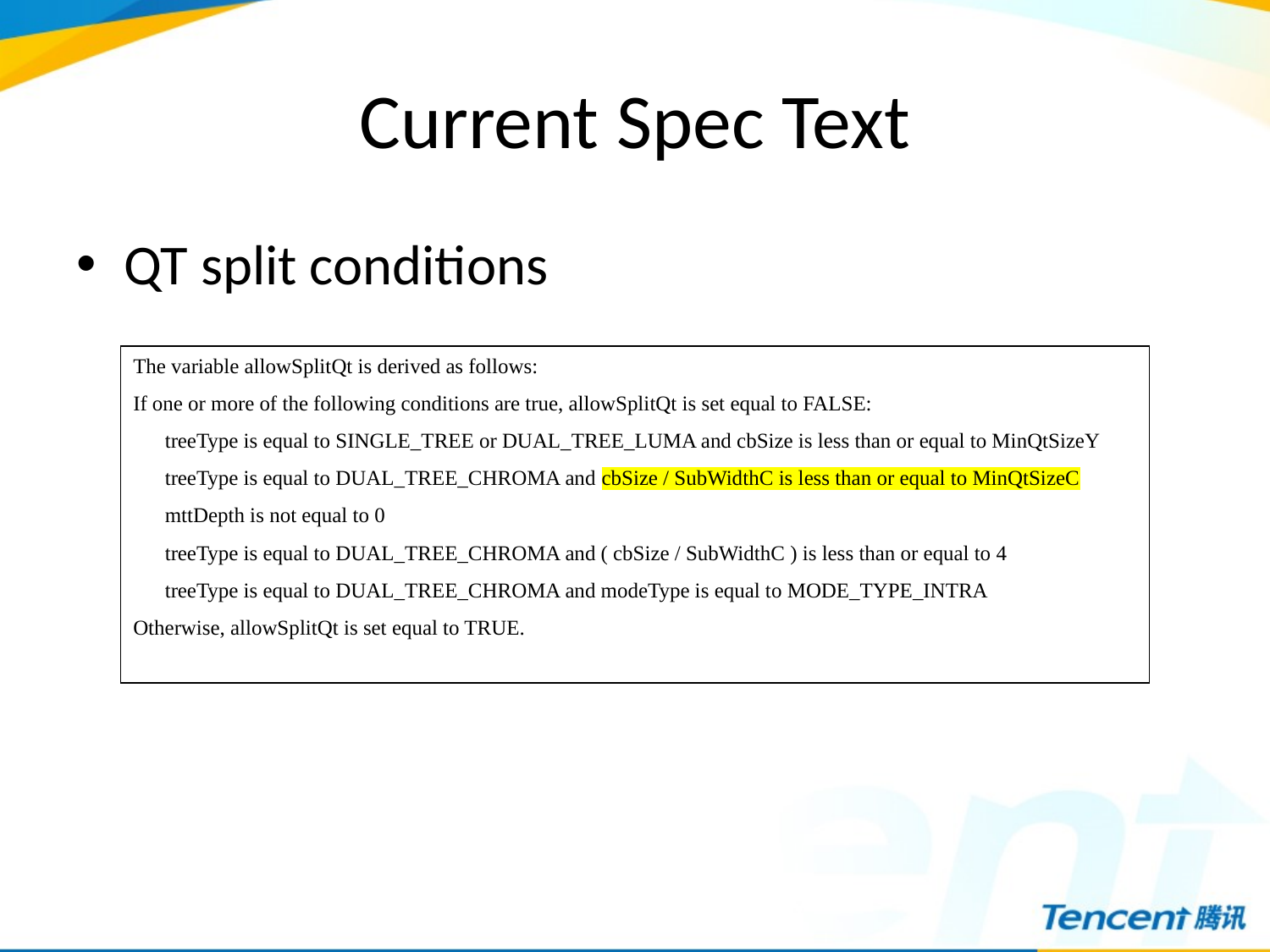

# Current Spec Text
QT split conditions
The variable allowSplitQt is derived as follows:
If one or more of the following conditions are true, allowSplitQt is set equal to FALSE:
treeType is equal to SINGLE_TREE or DUAL_TREE_LUMA and cbSize is less than or equal to MinQtSizeY
treeType is equal to DUAL_TREE_CHROMA and cbSize / SubWidthC is less than or equal to MinQtSizeC
mttDepth is not equal to 0
treeType is equal to DUAL_TREE_CHROMA and ( cbSize / SubWidthC ) is less than or equal to 4
treeType is equal to DUAL_TREE_CHROMA and modeType is equal to MODE_TYPE_INTRA
Otherwise, allowSplitQt is set equal to TRUE.